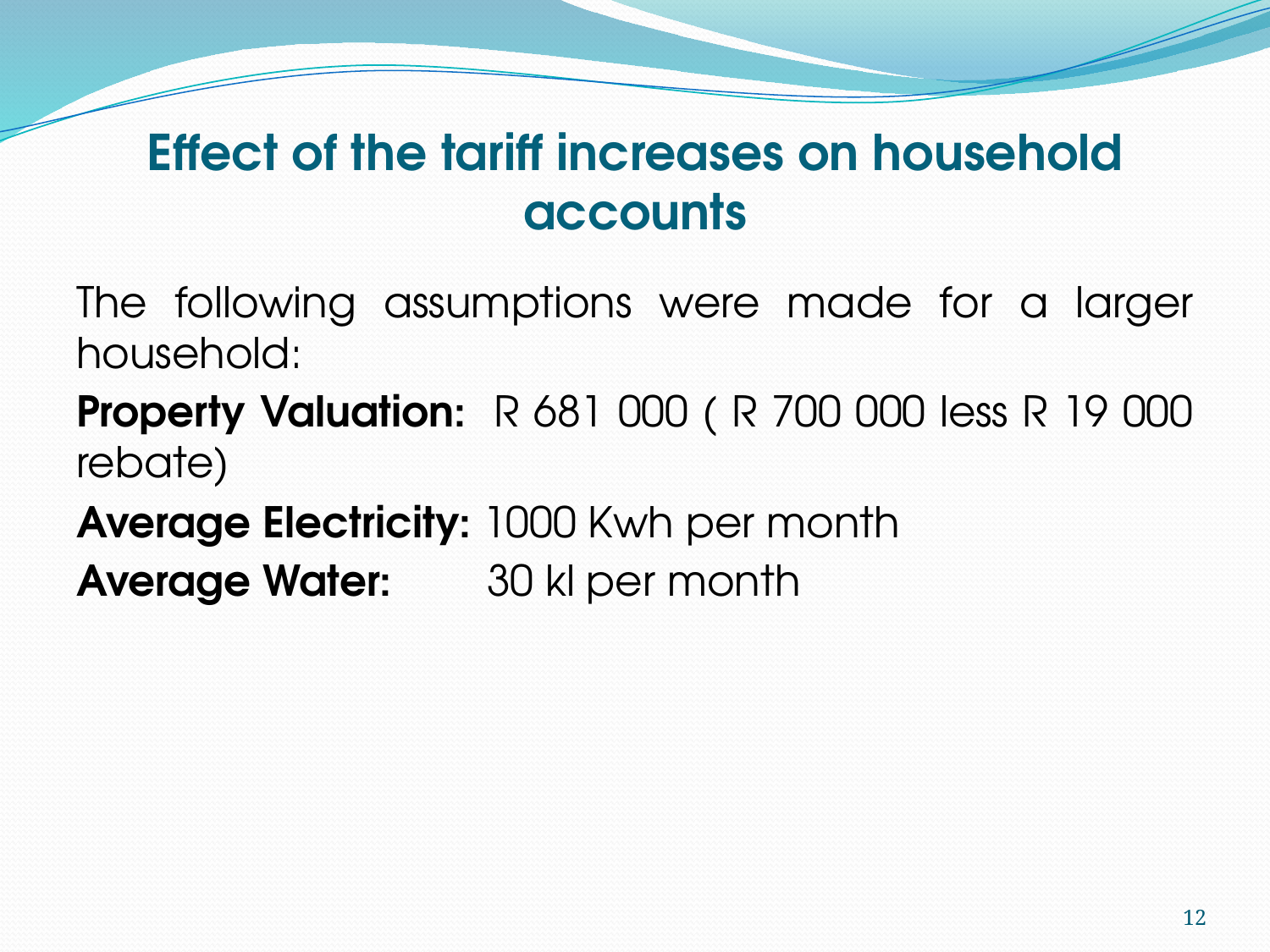

# Effect of the tariff increases on household accounts
The following assumptions were made for a larger household:
Property Valuation:  R 681 000 ( R 700 000 less R 19 000 rebate)
Average Electricity: 1000 Kwh per month
Average Water:        30 kl per month

12